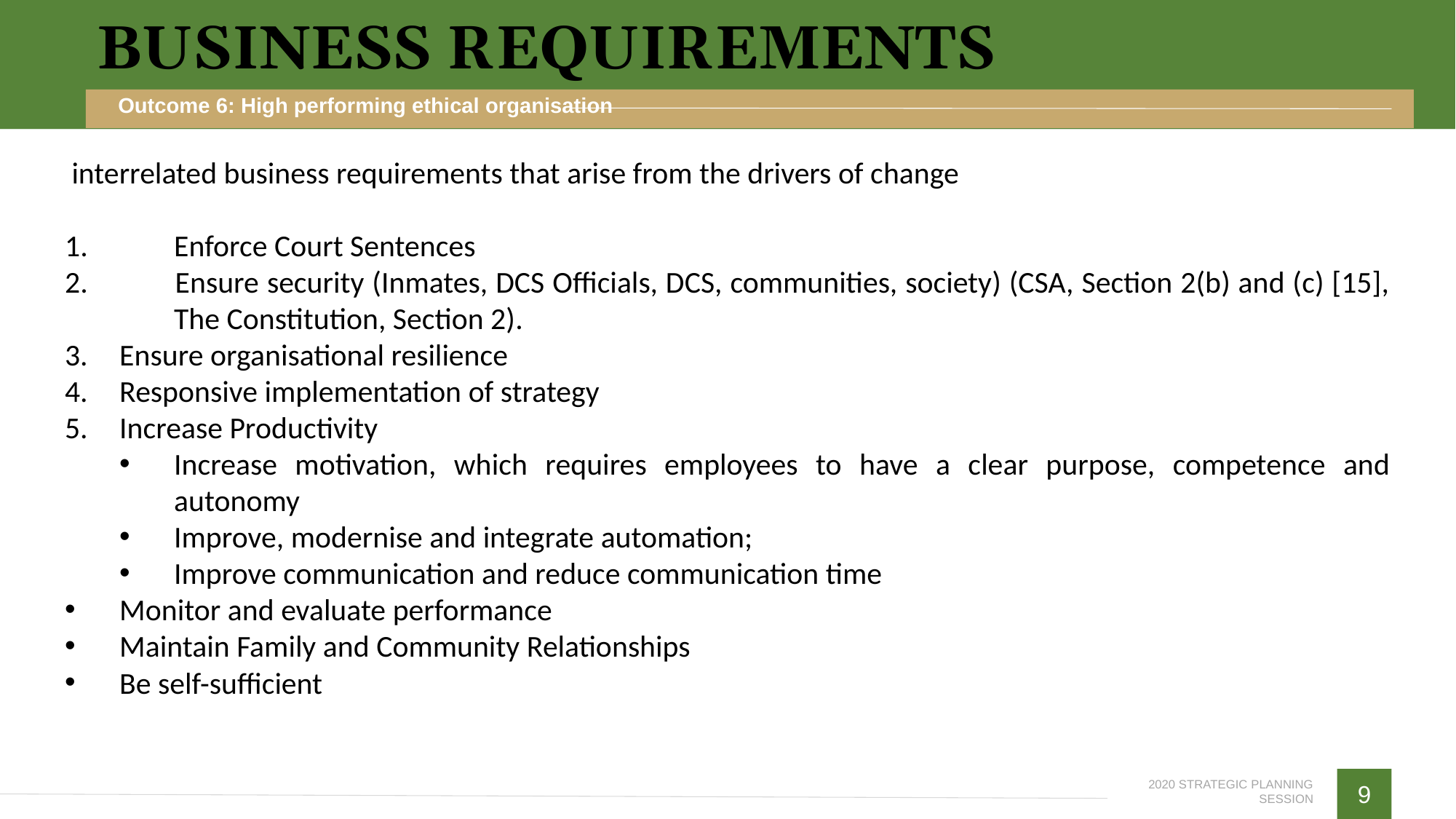

BUSINESS REQUIREMENTS

Outcome 6: High performing ethical organisation
 interrelated business requirements that arise from the drivers of change

1.	Enforce Court Sentences
2. 	Ensure security (Inmates, DCS Officials, DCS, communities, society) (CSA, Section 2(b) and (c) [15], 	The Constitution, Section 2).
Ensure organisational resilience
Responsive implementation of strategy
Increase Productivity
Increase motivation, which requires employees to have a clear purpose, competence and autonomy
Improve, modernise and integrate automation;
Improve communication and reduce communication time
Monitor and evaluate performance
Maintain Family and Community Relationships
Be self-sufficient